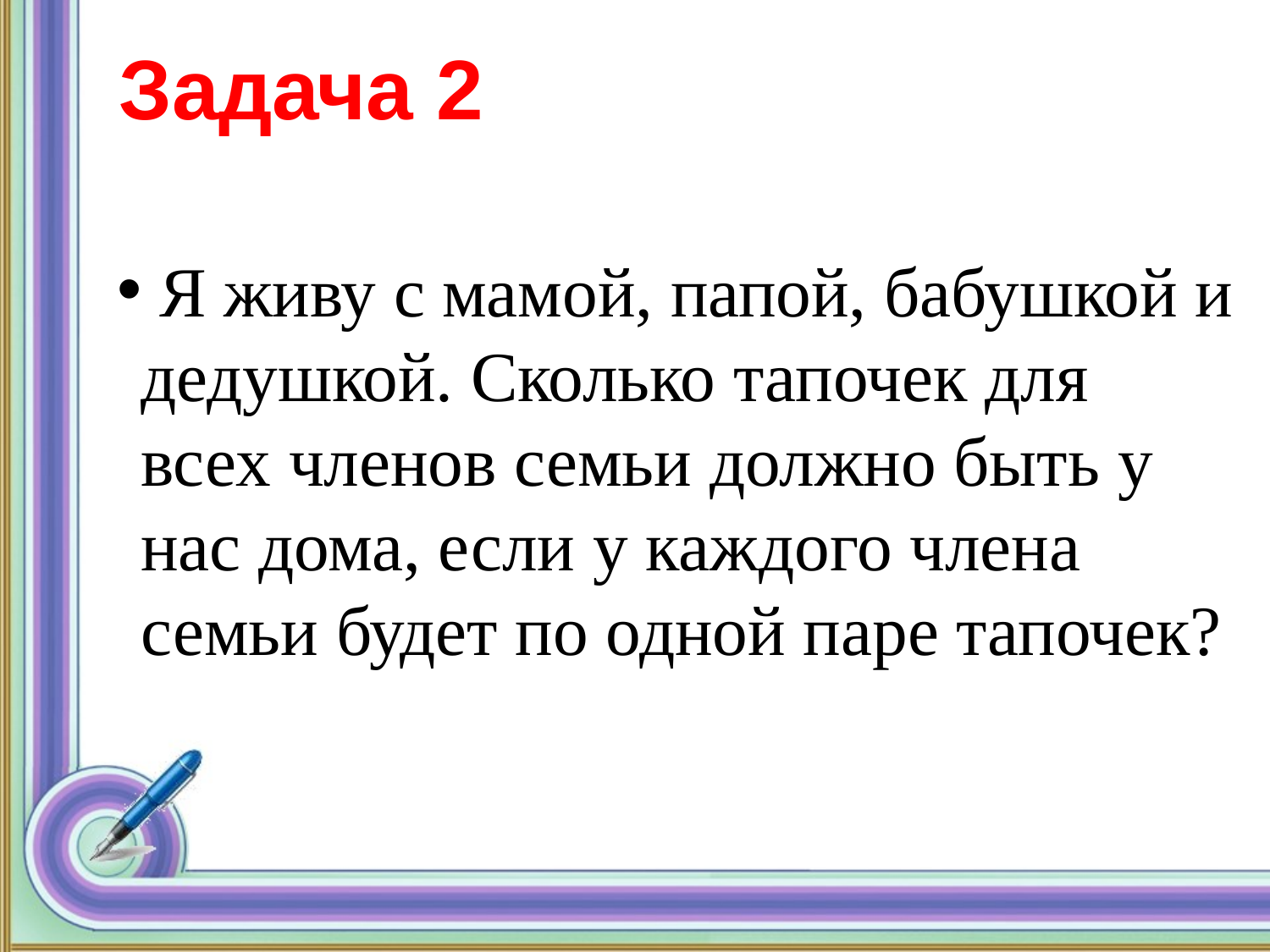

# Задача 2
 Я живу с мамой, папой, бабушкой и дедушкой. Сколько тапочек для всех членов семьи должно быть у нас дома, если у каждого члена семьи будет по одной паре тапочек?